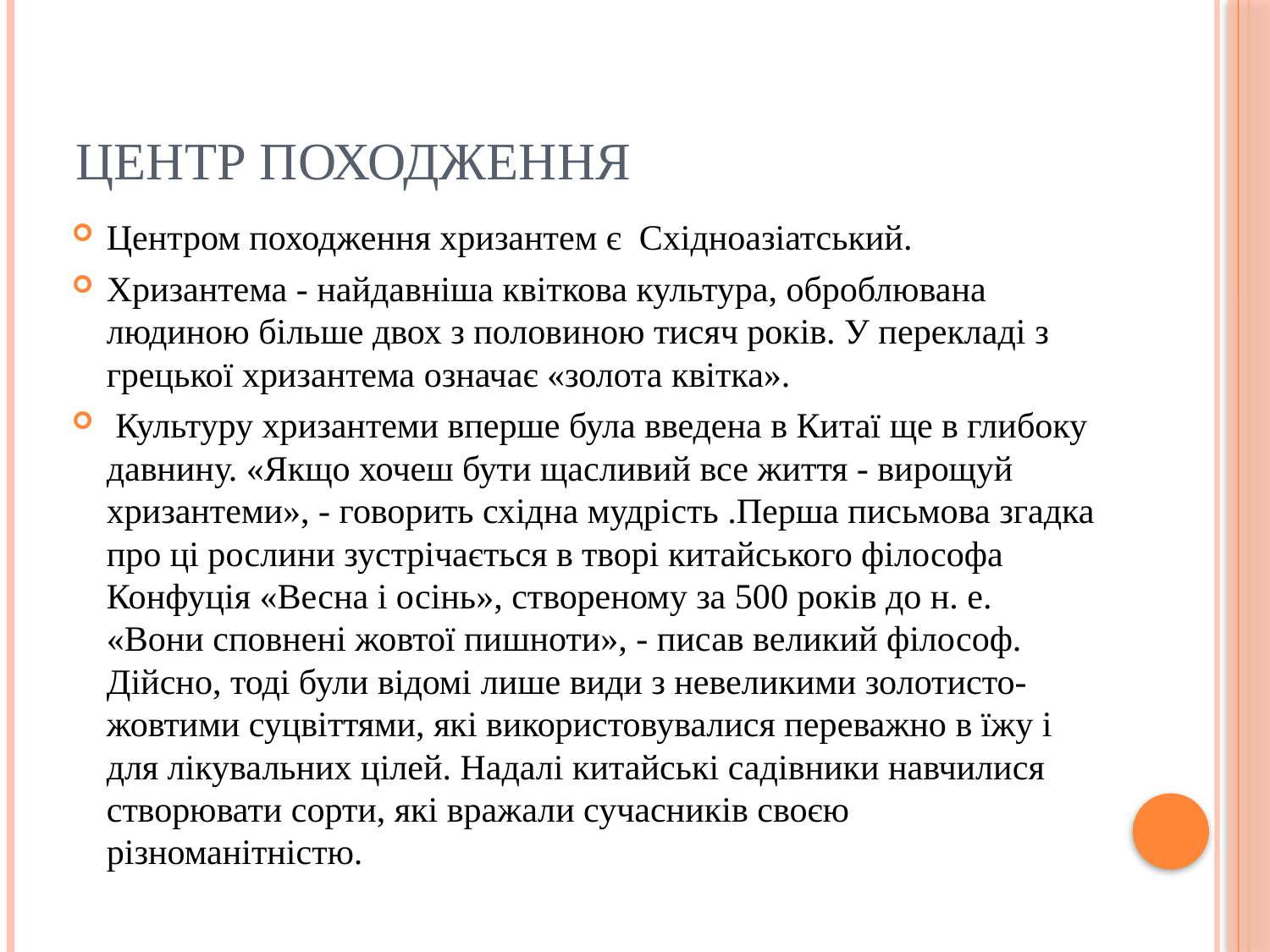

# Центр походження
Центром походження хризантем є  Східноазіатський.
Хризантема - найдавніша квіткова культура, оброблювана людиною більше двох з половиною тисяч років. У перекладі з грецької хризантема означає «золота квітка».
 Культуру хризантеми вперше була введена в Китаї ще в глибоку давнину. «Якщо хочеш бути щасливий все життя - вирощуй хризантеми», - говорить східна мудрість .Перша письмова згадка про ці рослини зустрічається в творі китайського філософа Конфуція «Весна і осінь», створеному за 500 років до н. е. «Вони сповнені жовтої пишноти», - писав великий філософ. Дійсно, тоді були відомі лише види з невеликими золотисто-жовтими суцвіттями, які використовувалися переважно в їжу і для лікувальних цілей. Надалі китайські садівники навчилися створювати сорти, які вражали сучасників своєю різноманітністю.